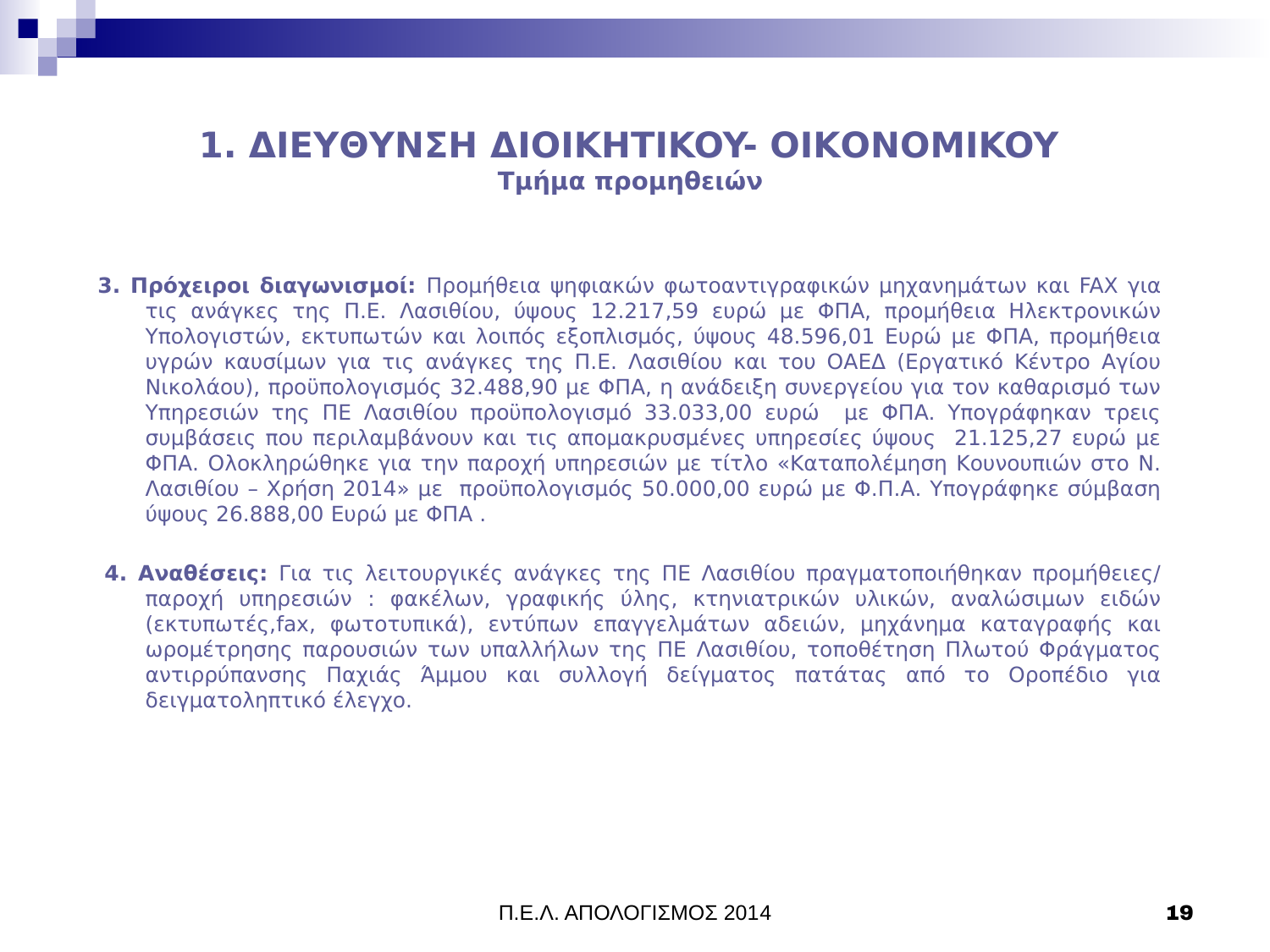

# 1. ΔΙΕΥΘΥΝΣΗ ΔΙΟΙΚHTIKOY- ΟΙΚΟΝOMIKOY Τμήμα προμηθειών
3. Πρόχειροι διαγωνισμοί: Προμήθεια ψηφιακών φωτοαντιγραφικών μηχανημάτων και FAX για τις ανάγκες της Π.Ε. Λασιθίου, ύψους 12.217,59 ευρώ με ΦΠΑ, προμήθεια Ηλεκτρονικών Υπολογιστών, εκτυπωτών και λοιπός εξοπλισμός, ύψους 48.596,01 Ευρώ με ΦΠΑ, προμήθεια υγρών καυσίμων για τις ανάγκες της Π.Ε. Λασιθίου και του ΟΑΕΔ (Εργατικό Κέντρο Αγίου Νικολάου), προϋπολογισμός 32.488,90 με ΦΠΑ, η ανάδειξη συνεργείου για τον καθαρισμό των Υπηρεσιών της ΠΕ Λασιθίου προϋπολογισμό 33.033,00 ευρώ  με ΦΠΑ. Υπογράφηκαν τρεις συμβάσεις που περιλαμβάνουν και τις απομακρυσμένες υπηρεσίες ύψους  21.125,27 ευρώ με ΦΠΑ. Ολοκληρώθηκε για την παροχή υπηρεσιών με τίτλο «Καταπολέμηση Κουνουπιών στο Ν. Λασιθίου – Χρήση 2014» με  προϋπολογισμός 50.000,00 ευρώ με Φ.Π.Α. Υπογράφηκε σύμβαση ύψους 26.888,00 Ευρώ με ΦΠΑ .

 4. Αναθέσεις: Για τις λειτουργικές ανάγκες της ΠΕ Λασιθίου πραγματοποιήθηκαν προμήθειες/ παροχή υπηρεσιών : φακέλων, γραφικής ύλης, κτηνιατρικών υλικών, αναλώσιμων ειδών (εκτυπωτές,fax, φωτοτυπικά), εντύπων επαγγελμάτων αδειών, μηχάνημα καταγραφής και ωρομέτρησης παρουσιών των υπαλλήλων της ΠΕ Λασιθίου, τοποθέτηση Πλωτού Φράγματος αντιρρύπανσης Παχιάς Άμμου και συλλογή δείγματος πατάτας από το Οροπέδιο για δειγματοληπτικό έλεγχο.

Π.Ε.Λ. ΑΠΟΛΟΓΙΣΜΟΣ 2014
19